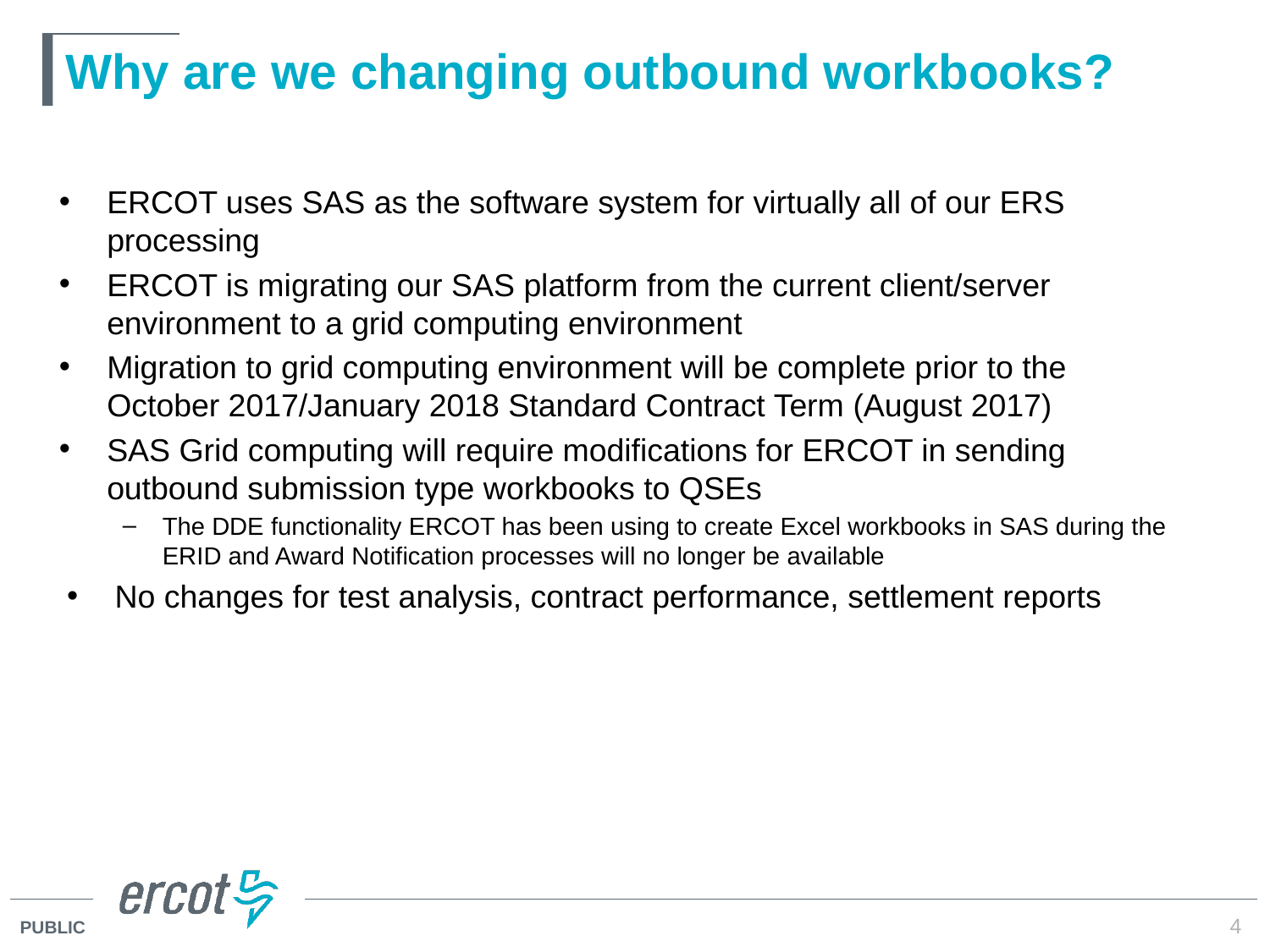

# Why are we changing outbound workbooks?

ERCOT uses SAS as the software system for virtually all of our ERS processing
ERCOT is migrating our SAS platform from the current client/server environment to a grid computing environment
Migration to grid computing environment will be complete prior to the October 2017/January 2018 Standard Contract Term (August 2017)
SAS Grid computing will require modifications for ERCOT in sending outbound submission type workbooks to QSEs
The DDE functionality ERCOT has been using to create Excel workbooks in SAS during the ERID and Award Notification processes will no longer be available
No changes for test analysis, contract performance, settlement reports

4